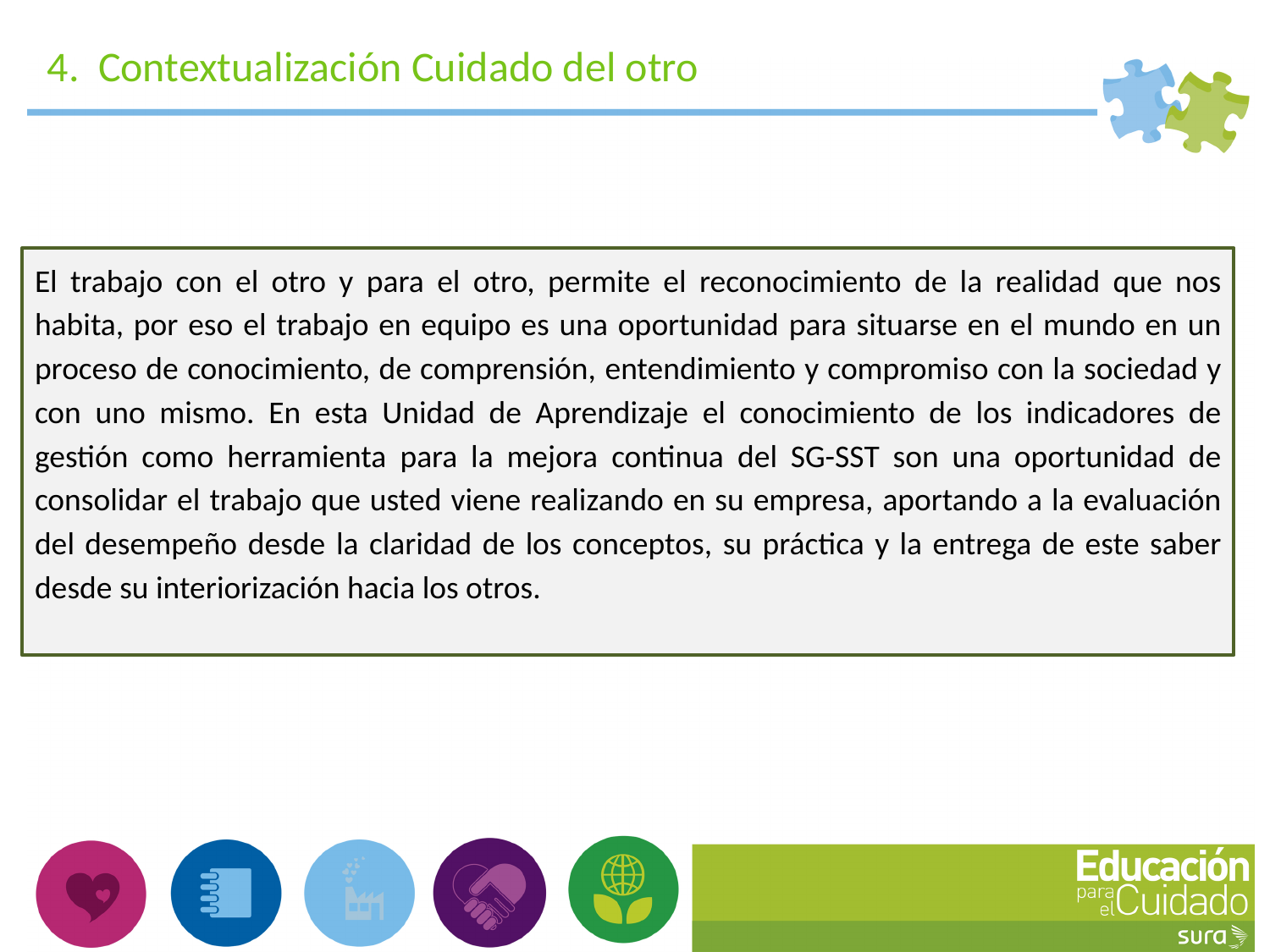

4.  Contextualización Cuidado del otro
El trabajo con el otro y para el otro, permite el reconocimiento de la realidad que nos habita, por eso el trabajo en equipo es una oportunidad para situarse en el mundo en un proceso de conocimiento, de comprensión, entendimiento y compromiso con la sociedad y con uno mismo. En esta Unidad de Aprendizaje el conocimiento de los indicadores de gestión como herramienta para la mejora continua del SG-SST son una oportunidad de consolidar el trabajo que usted viene realizando en su empresa, aportando a la evaluación del desempeño desde la claridad de los conceptos, su práctica y la entrega de este saber desde su interiorización hacia los otros.